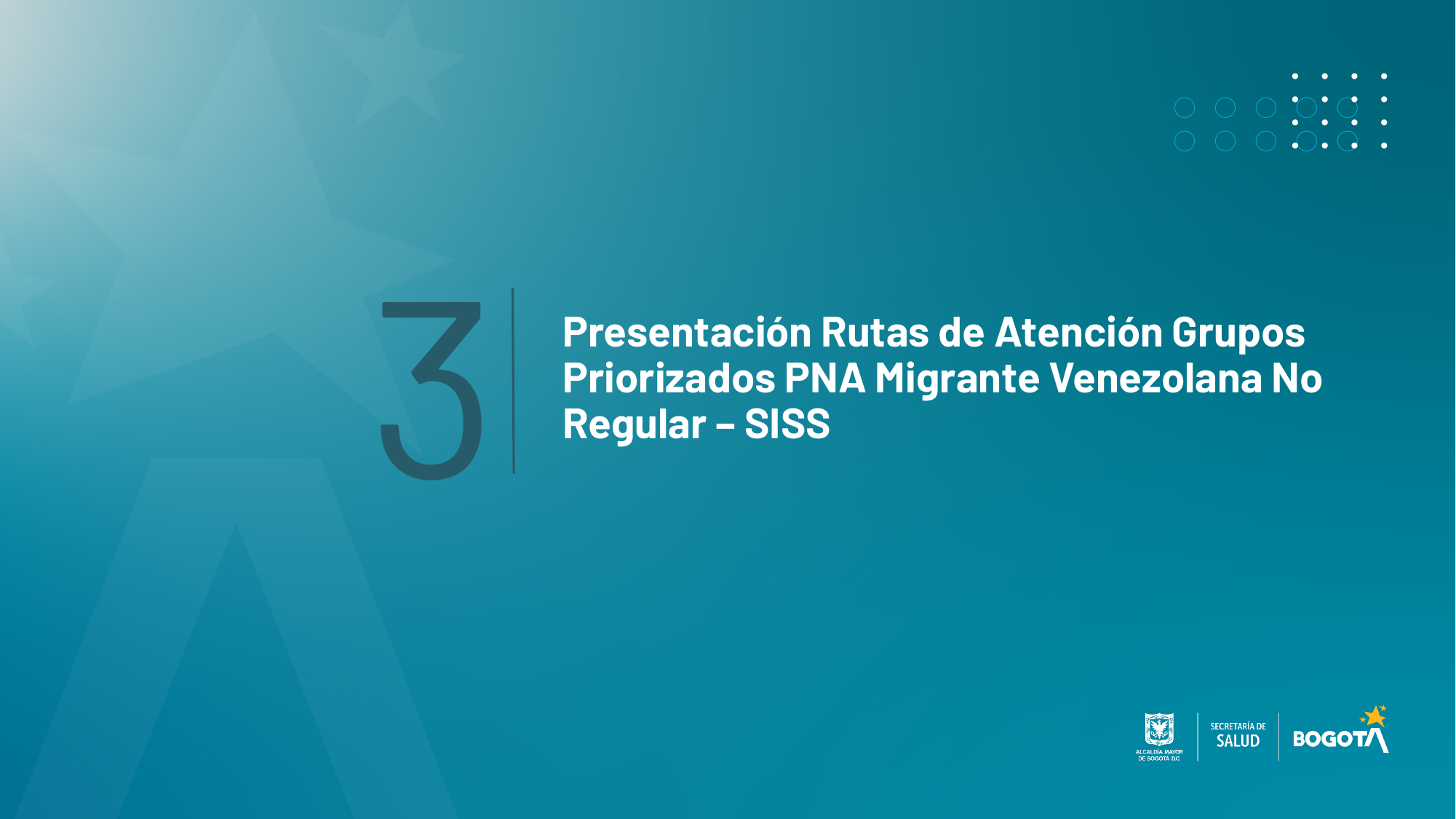

3
# Presentación Rutas de Atención Grupos Priorizados PNA Migrante Venezolana No Regular – SISS